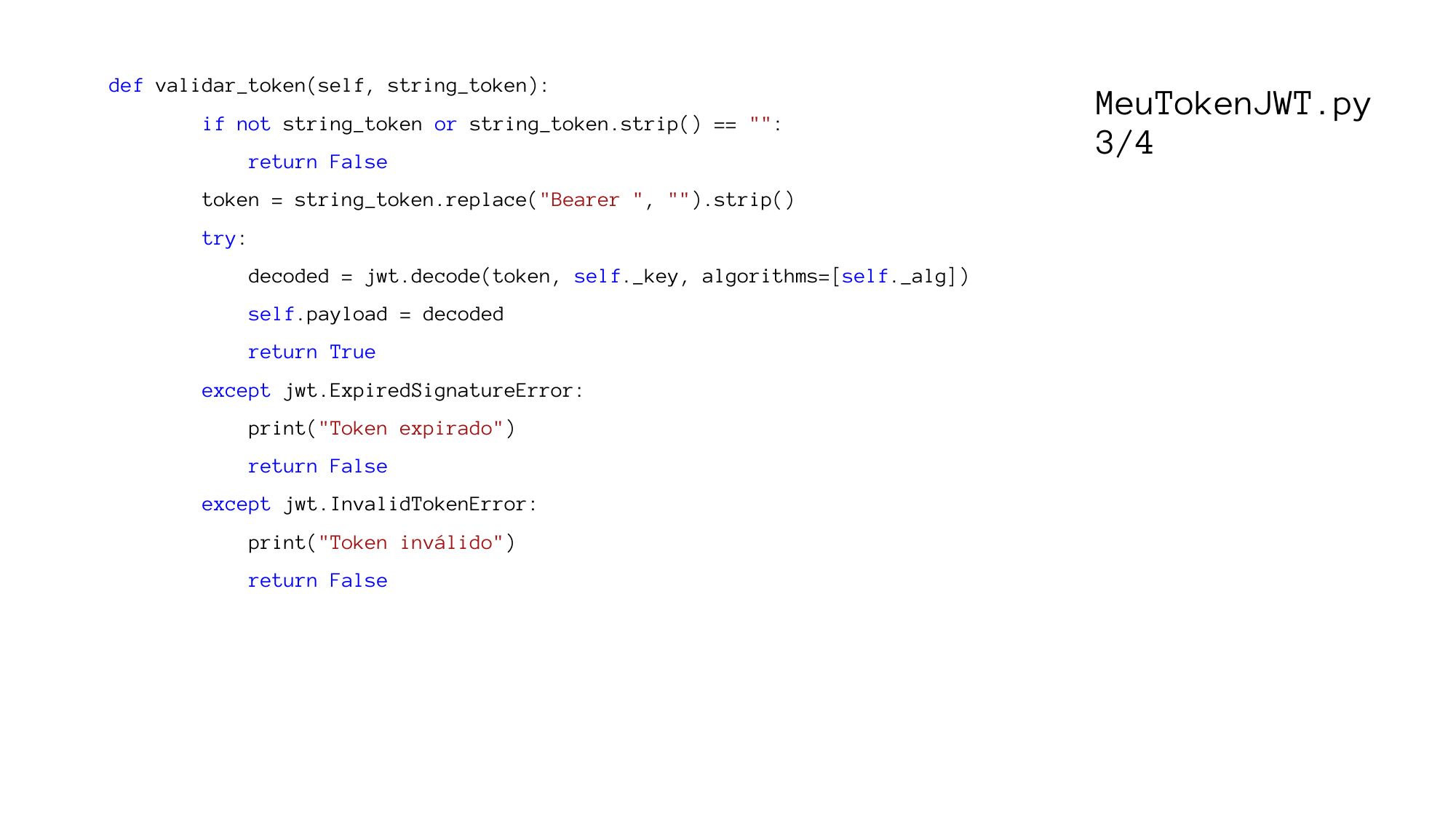

# MeuTokenJWT.py 3/4
def validar_token(self, string_token):
        if not string_token or string_token.strip() == "":
            return False
        token = string_token.replace("Bearer ", "").strip()
        try:
            decoded = jwt.decode(token, self._key, algorithms=[self._alg])
            self.payload = decoded
            return True
        except jwt.ExpiredSignatureError:
            print("Token expirado")
            return False
        except jwt.InvalidTokenError:
            print("Token inválido")
            return False